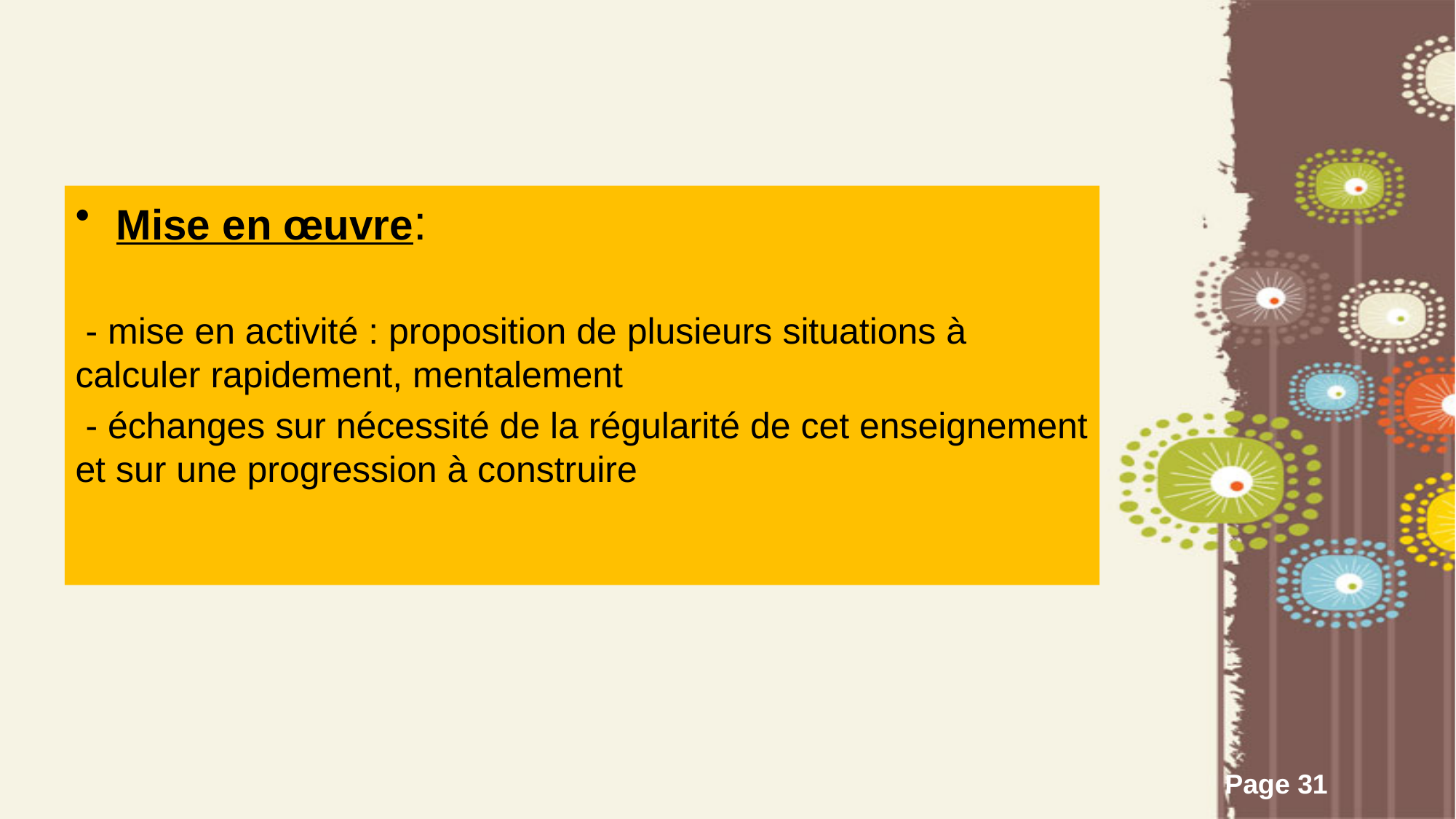

Mise en œuvre:

 - mise en activité : proposition de plusieurs situations à calculer rapidement, mentalement
 - échanges sur nécessité de la régularité de cet enseignement et sur une progression à construire